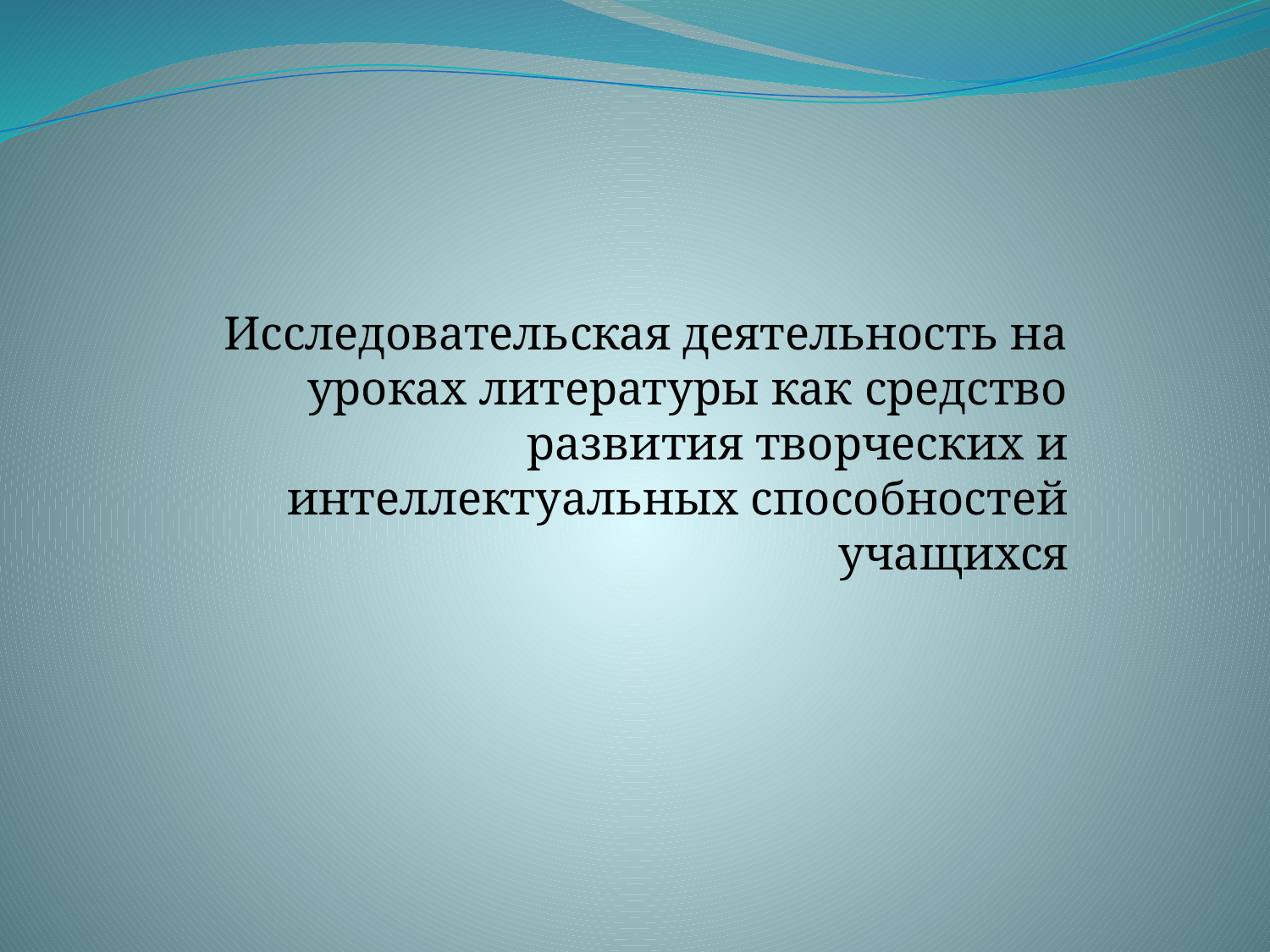

#
Исследовательская деятельность на уроках литературы как средство развития творческих и интеллектуальных способностей учащихся